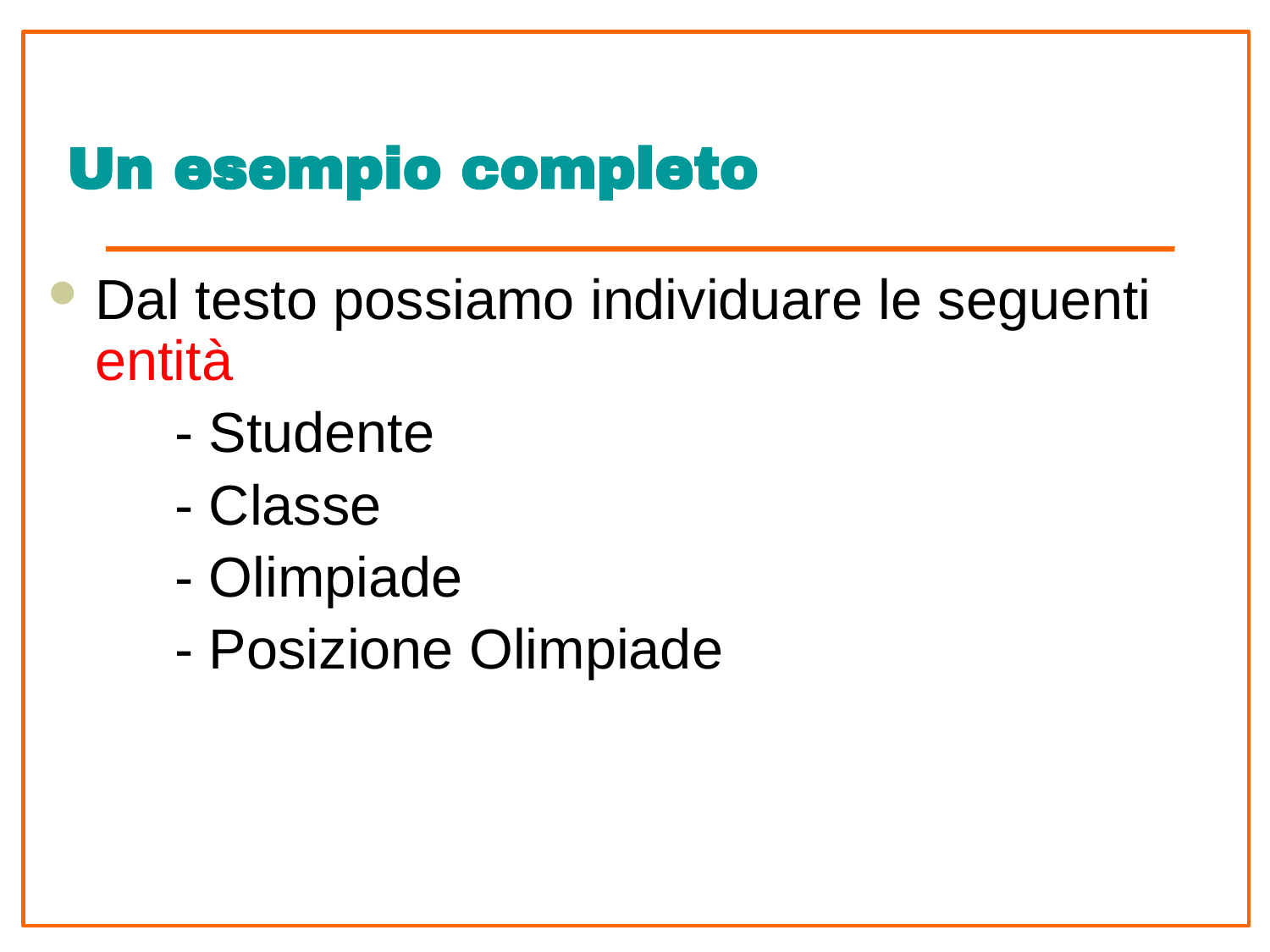

# Un esempio completo
Dal testo possiamo individuare le seguenti entità
	- Studente
	- Classe
	- Olimpiade
	- Posizione Olimpiade